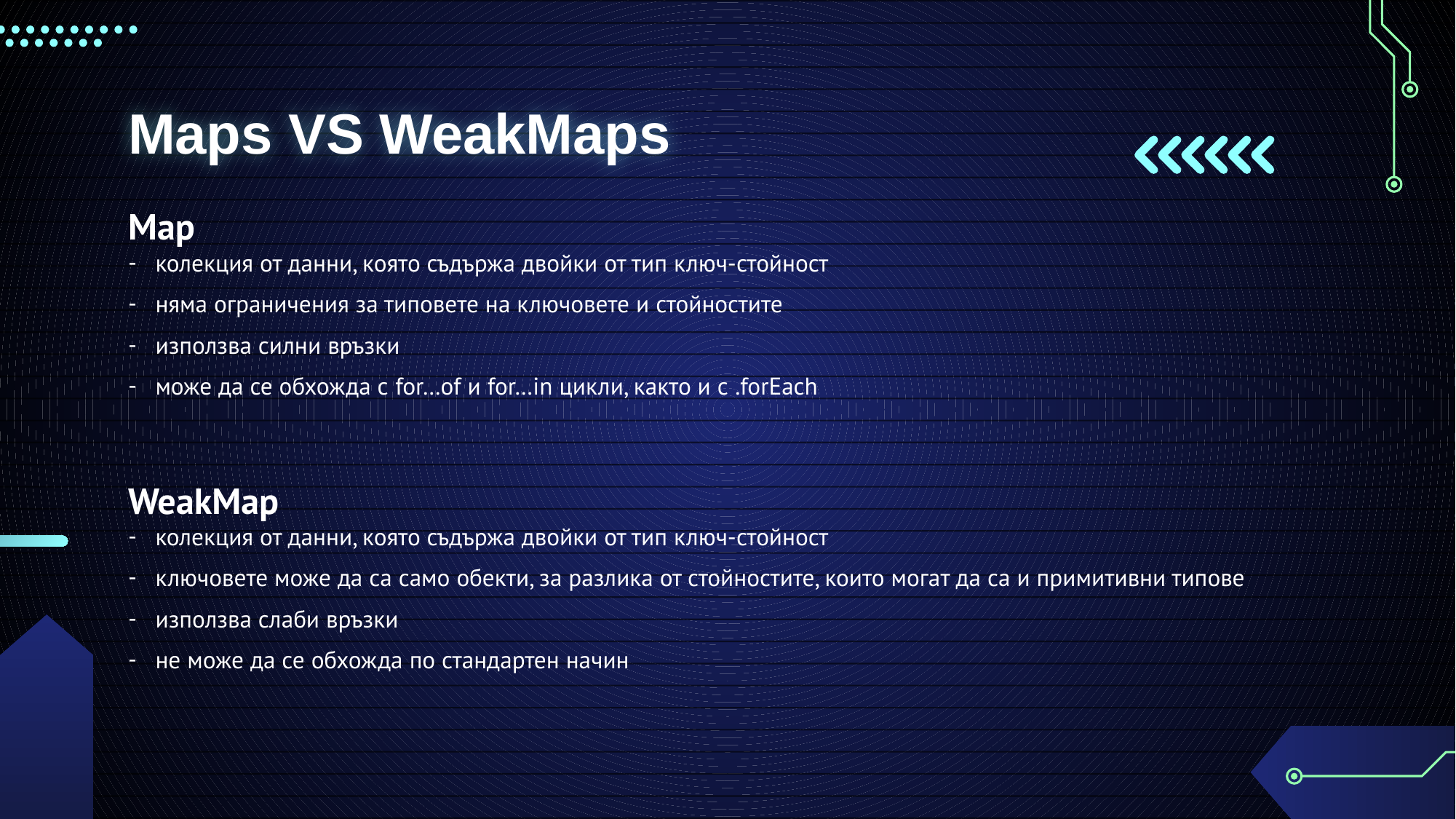

# Maps VS WeakMaps

Map
колекция от данни, която съдържа двойки от тип ключ-стойност
няма ограничения за типовете на ключовете и стойностите
използва силни връзки
може да се обхожда с for…of и for…in цикли, както и с .forEach

WeakMap
колекция от данни, която съдържа двойки от тип ключ-стойност
ключовете може да са само обекти, за разлика от стойностите, които могат да са и примитивни типове
използва слаби връзки
не може да се обхожда по стандартен начин